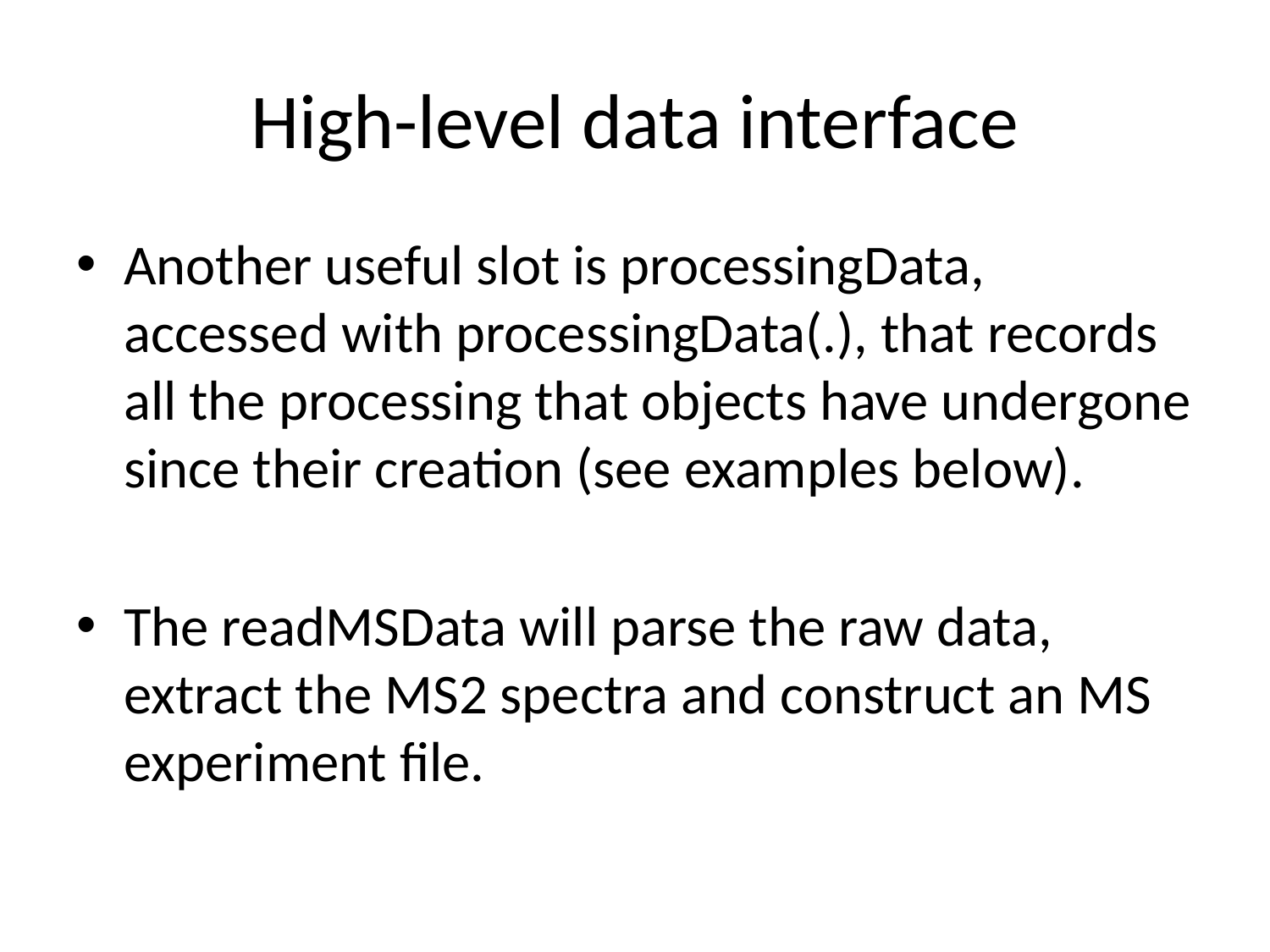

# High-level data interface
Another useful slot is processingData, accessed with processingData(.), that records all the processing that objects have undergone since their creation (see examples below).

The readMSData will parse the raw data, extract the MS2 spectra and construct an MS experiment file.